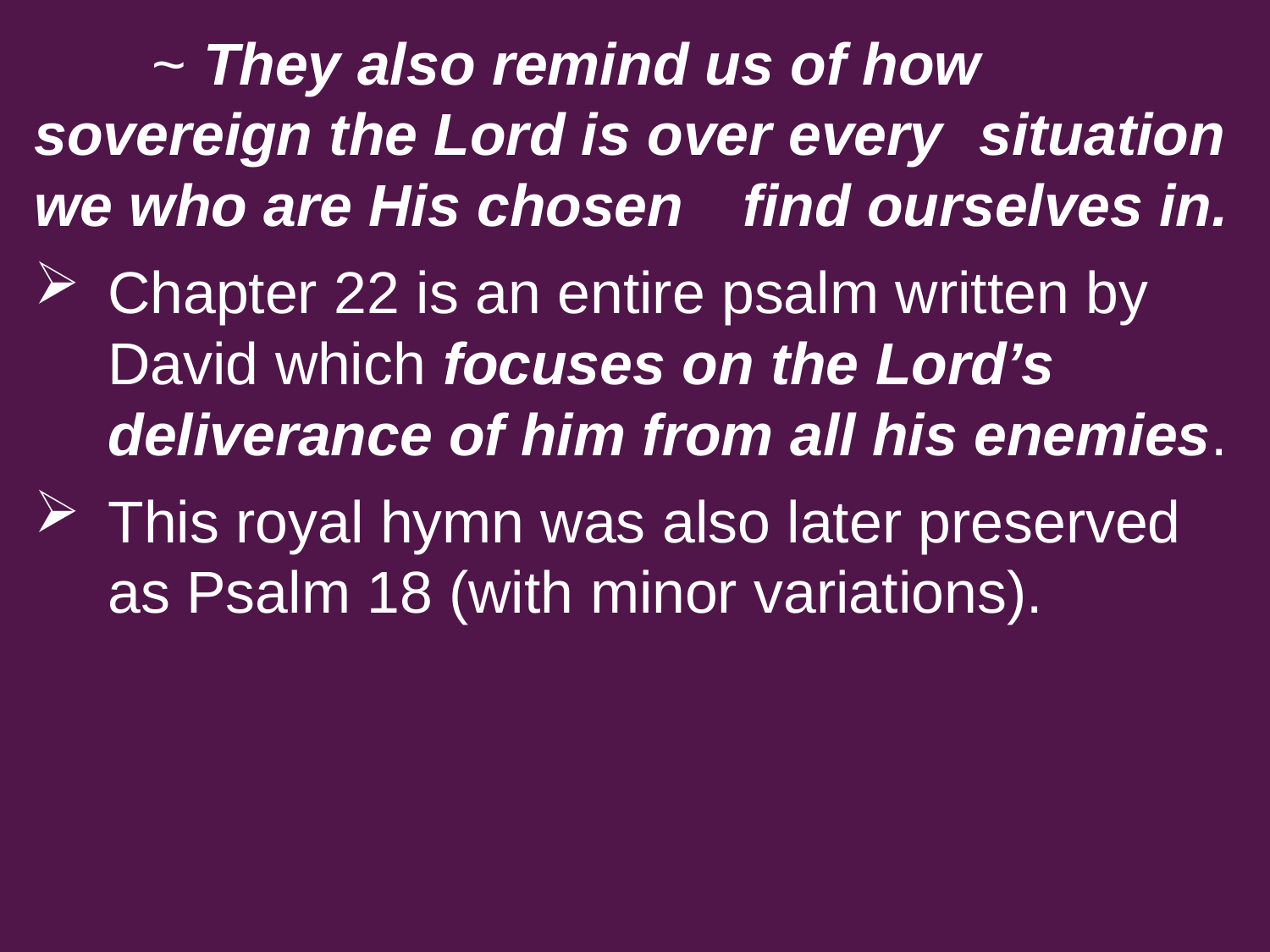

~ They also remind us of how 							sovereign the Lord is over every 						situation we who are His chosen 						find ourselves in.
Chapter 22 is an entire psalm written by David which focuses on the Lord’s deliverance of him from all his enemies.
This royal hymn was also later preserved as Psalm 18 (with minor variations).